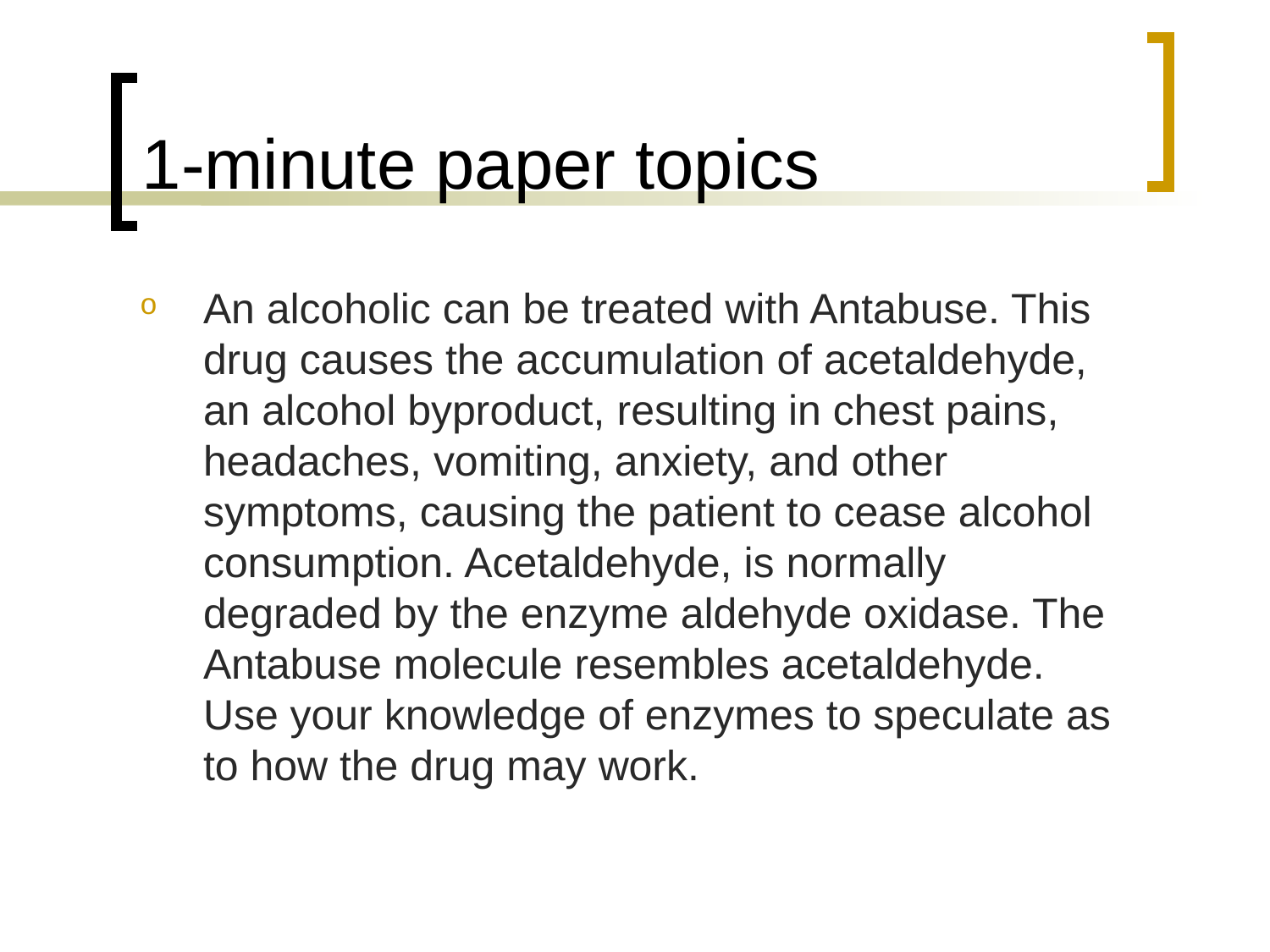

# 1-minute paper topics
An alcoholic can be treated with Antabuse. This drug causes the accumulation of acetaldehyde, an alcohol byproduct, resulting in chest pains, headaches, vomiting, anxiety, and other symptoms, causing the patient to cease alcohol consumption. Acetaldehyde, is normally degraded by the enzyme aldehyde oxidase. The Antabuse molecule resembles acetaldehyde. Use your knowledge of enzymes to speculate as to how the drug may work.